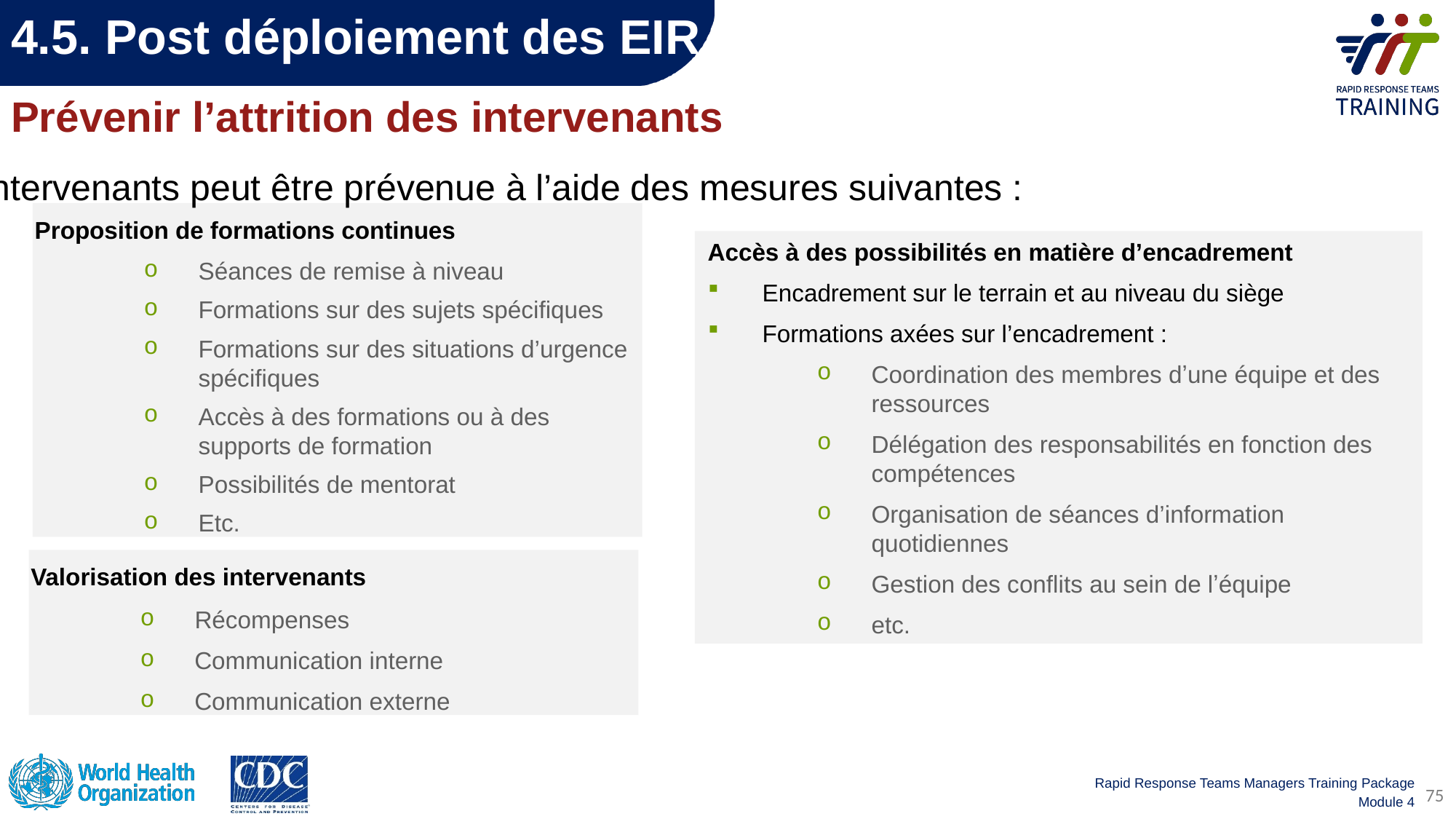

4.5. Post déploiement des EIR
# Prévenir l’attrition des intervenants
L’attrition des intervenants peut être prévenue à l’aide des mesures suivantes :
Proposition de formations continues
Séances de remise à niveau
Formations sur des sujets spécifiques
Formations sur des situations d’urgence spécifiques
Accès à des formations ou à des supports de formation
Possibilités de mentorat
Etc.
Accès à des possibilités en matière d’encadrement
Encadrement sur le terrain et au niveau du siège
Formations axées sur l’encadrement :
Coordination des membres dʼune équipe et des ressources
Délégation des responsabilités en fonction des compétences
Organisation de séances d’information quotidiennes
Gestion des conflits au sein de lʼéquipe
etc.
Valorisation des intervenants
Récompenses
Communication interne
Communication externe
75